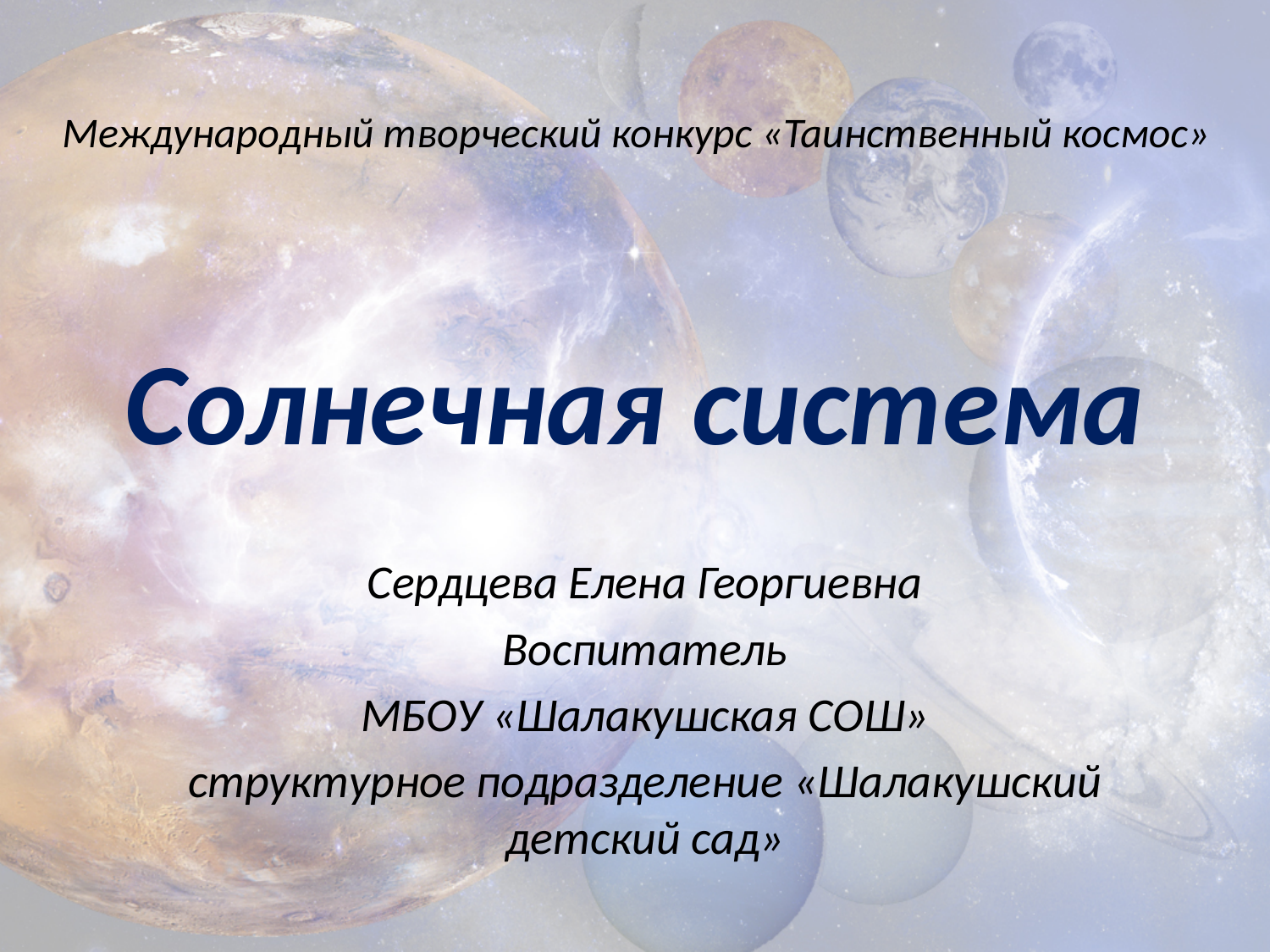

Международный творческий конкурс «Таинственный космос»
# Солнечная система
Сердцева Елена Георгиевна
Воспитатель
МБОУ «Шалакушская СОШ»
структурное подразделение «Шалакушский детский сад»